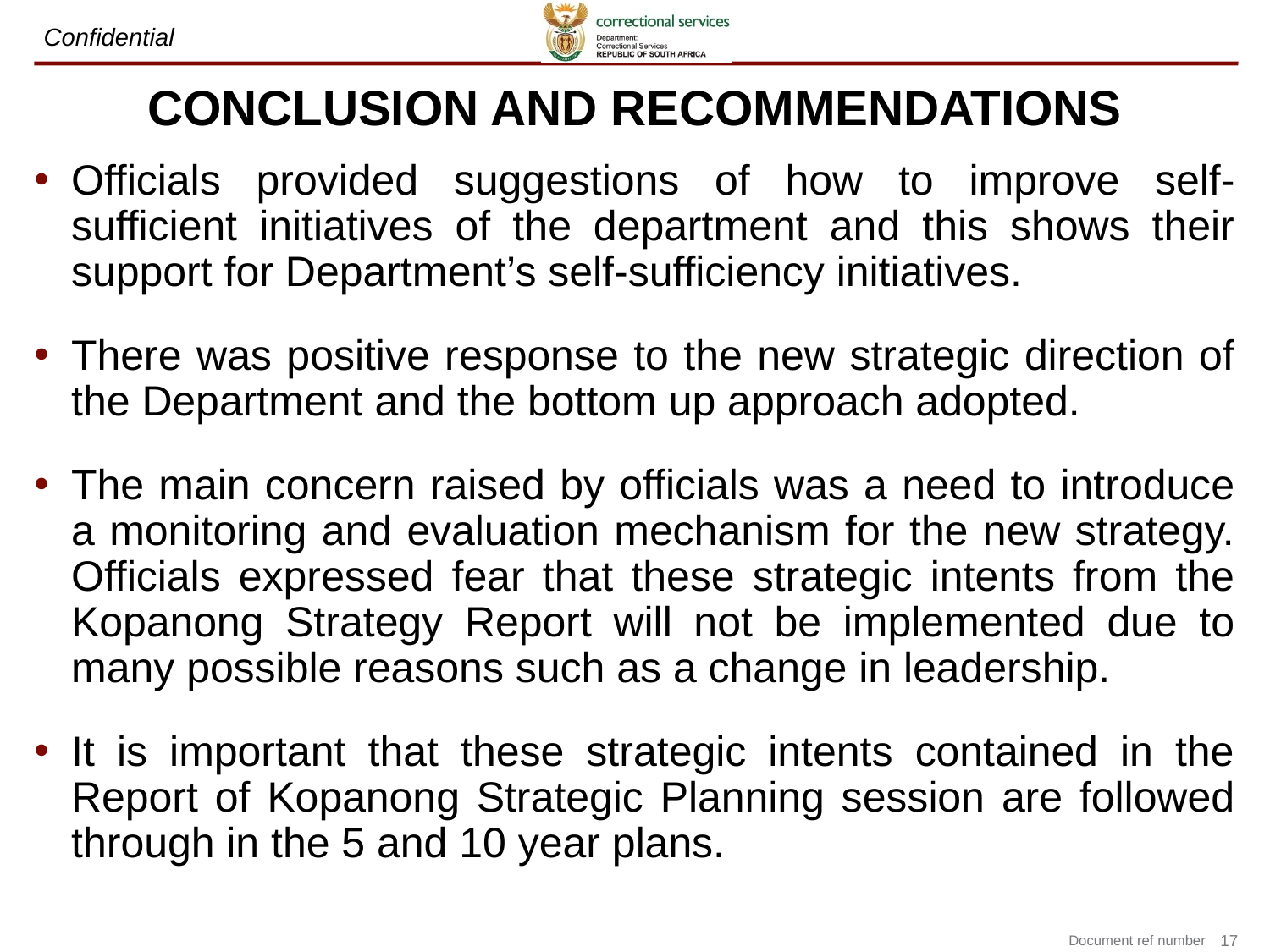

# CONCLUSION AND RECOMMENDATIONS
Officials provided suggestions of how to improve self-sufficient initiatives of the department and this shows their support for Department’s self-sufficiency initiatives.
There was positive response to the new strategic direction of the Department and the bottom up approach adopted.
The main concern raised by officials was a need to introduce a monitoring and evaluation mechanism for the new strategy. Officials expressed fear that these strategic intents from the Kopanong Strategy Report will not be implemented due to many possible reasons such as a change in leadership.
It is important that these strategic intents contained in the Report of Kopanong Strategic Planning session are followed through in the 5 and 10 year plans.